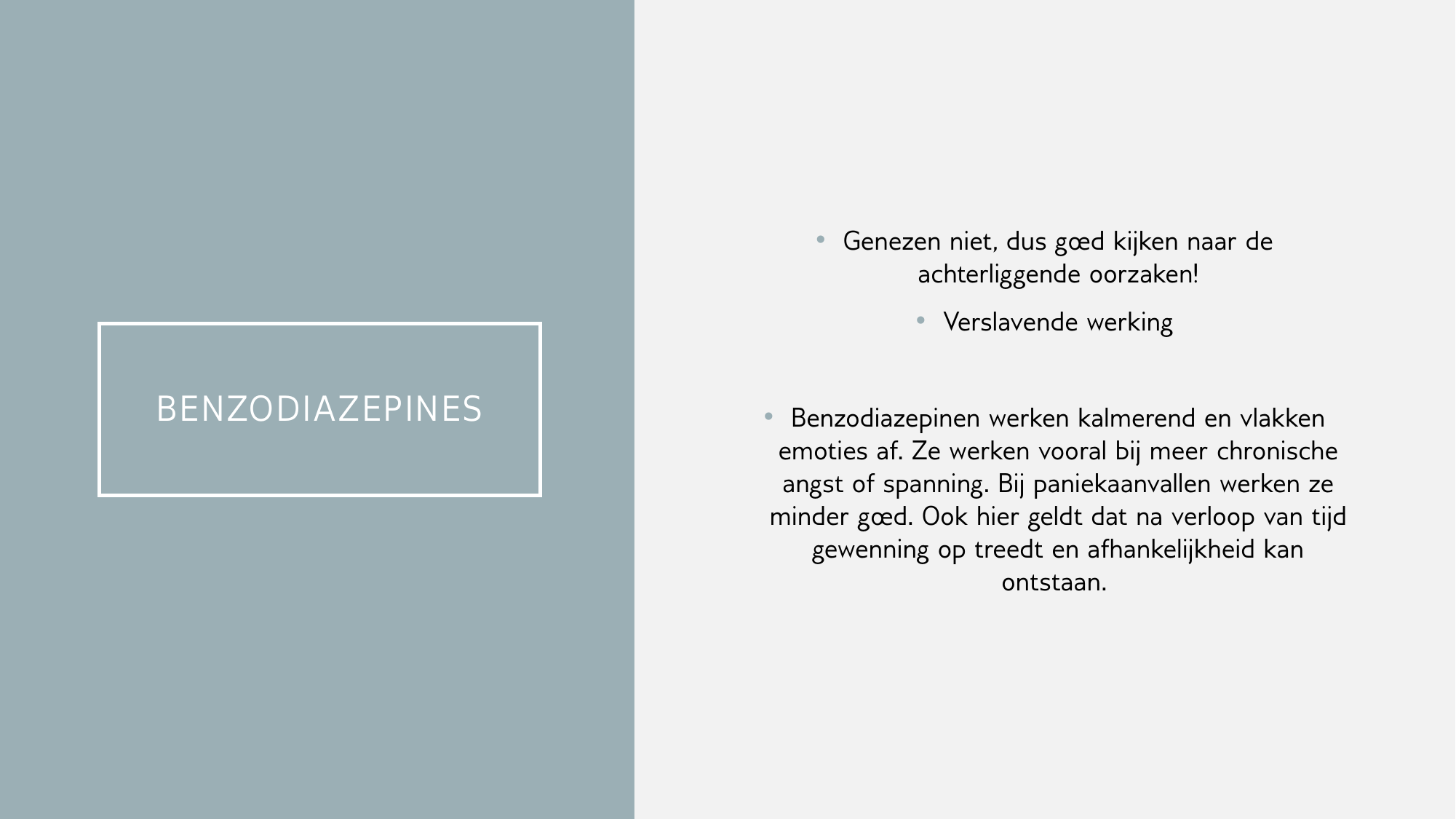

Genezen niet, dus goed kijken naar de achterliggende oorzaken!
Verslavende werking

Benzodiazepinen werken kalmerend en vlakken emoties af. Ze werken vooral bij meer chronische angst of spanning. Bij paniekaanvallen werken ze minder goed. Ook hier geldt dat na verloop van tijd gewenning op treedt en afhankelijkheid kan ontstaan.
# Benzodiazepines